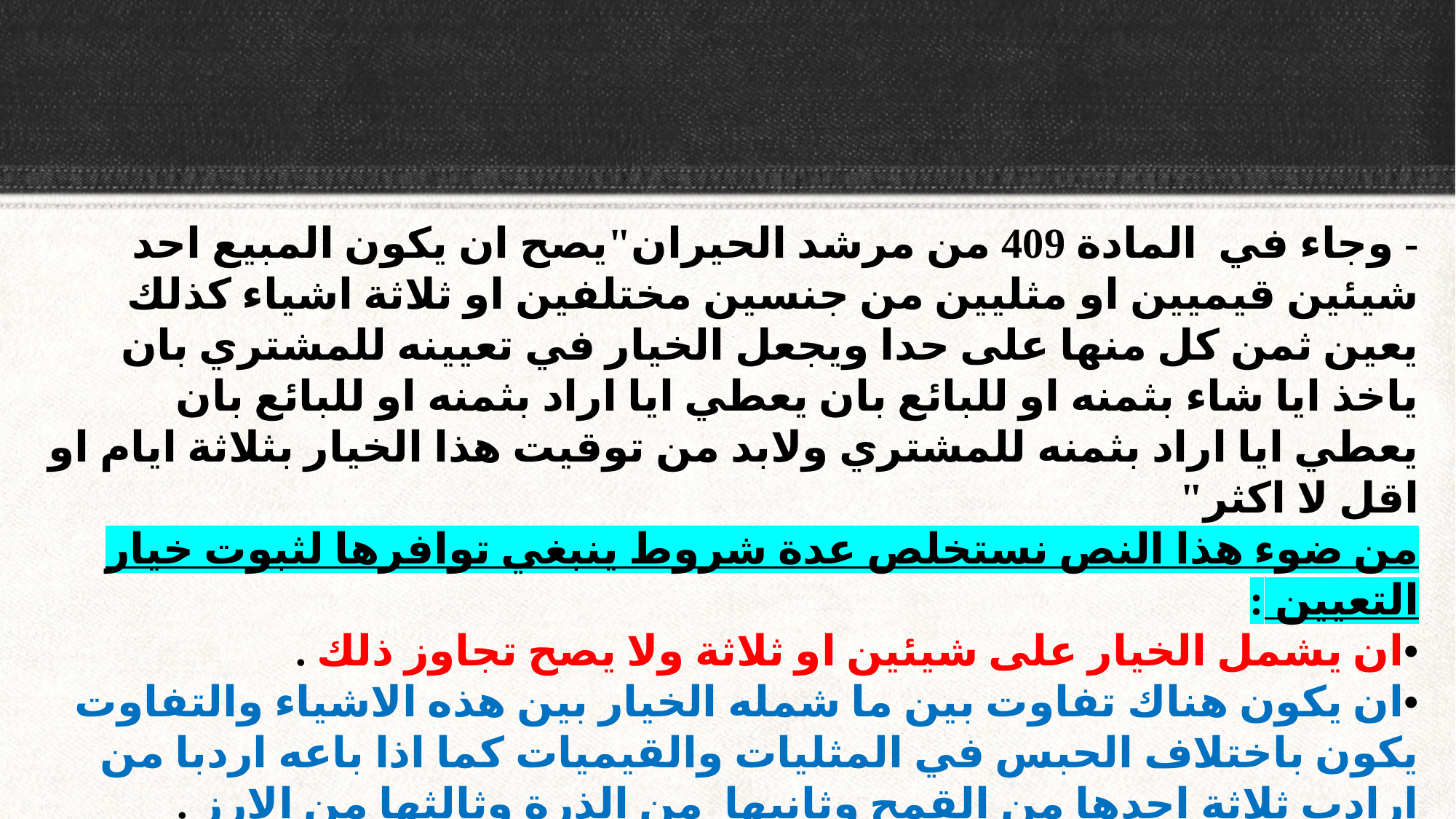

- وجاء في  المادة 409 من مرشد الحيران"يصح ان يكون المبيع احد شيئين قيميين او مثليين من جنسين مختلفين او ثلاثة اشياء كذلك يعين ثمن كل منها على حدا ويجعل الخيار في تعيينه للمشتري بان ياخذ ايا شاء بثمنه او للبائع بان يعطي ايا اراد بثمنه او للبائع بان يعطي ايا اراد بثمنه للمشتري ولابد من توقيت هذا الخيار بثلاثة ايام او اقل لا اكثر"
من ضوء هذا النص نستخلص عدة شروط ينبغي توافرها لثبوت خيار التعيين :
•ان يشمل الخيار على شيئين او ثلاثة ولا يصح تجاوز ذلك .
•ان يكون هناك تفاوت بين ما شمله الخيار بين هذه الاشياء والتفاوت يكون باختلاف الحبس في المثليات والقيميات كما اذا باعه اردبا من ارادب ثلاثة احدها من القمح وثانيها  من الذرة وثالثها من الارز .
•ان تكون الاشياء معينة محددة الثمن .
•ان يتم الخيار في مدة معلومة هي ثلاثة ايام او اقل لا اكثر .